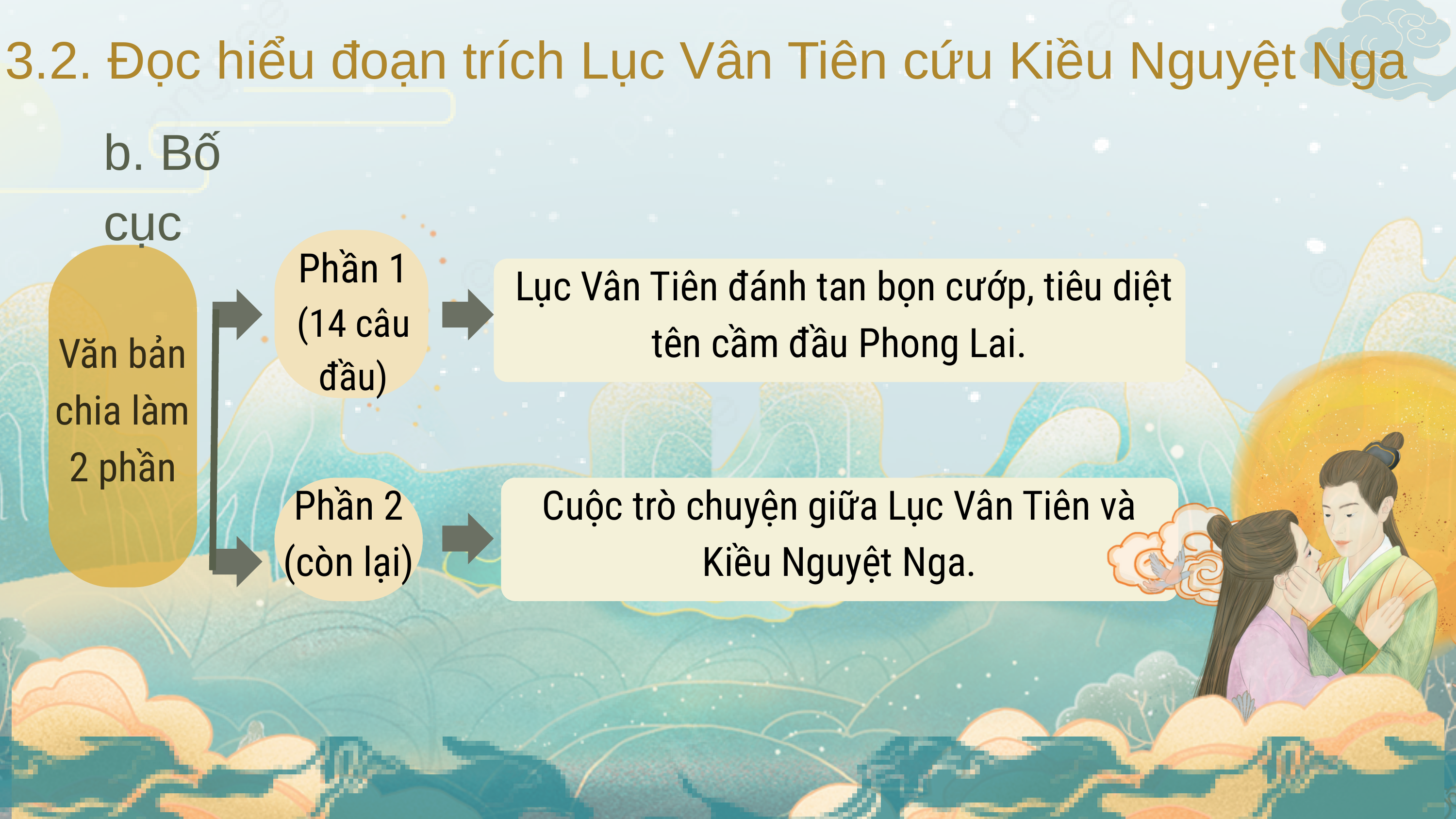

3.2. Đọc hiểu đoạn trích Lục Vân Tiên cứu Kiều Nguyệt Nga
b. Bố cục

Phần 1
(14 câu đầu)

Văn bản chia làm 2 phần

 Lục Vân Tiên đánh tan bọn cướp, tiêu diệt tên cầm đầu Phong Lai.

Phần 2
(còn lại)

Cuộc trò chuyện giữa Lục Vân Tiên và Kiều Nguyệt Nga.